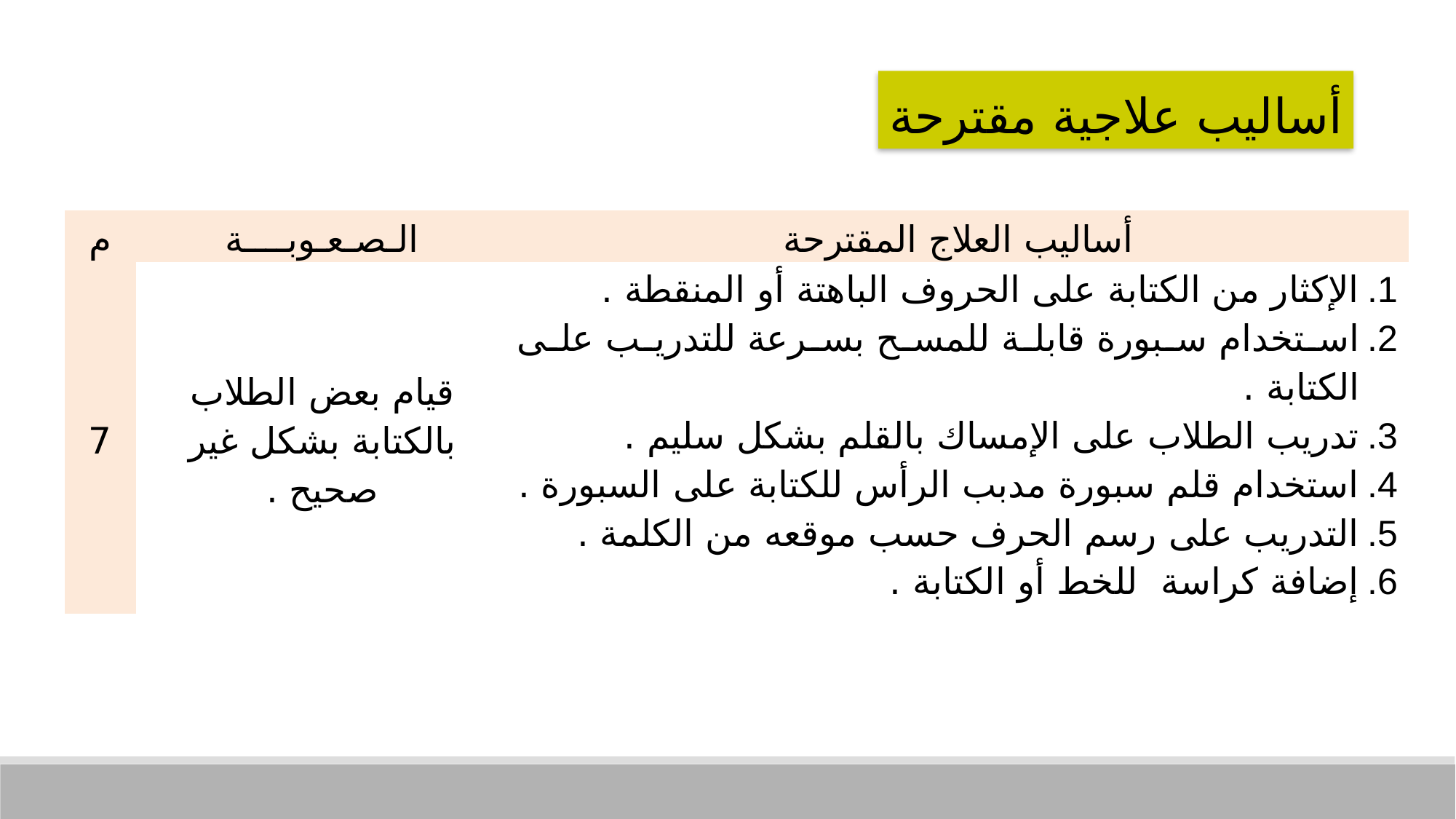

أساليب علاجية مقترحة
| م | الـصـعـوبــــة | أساليب العلاج المقترحة |
| --- | --- | --- |
| 7 | قيام بعض الطلاب بالكتابة بشكل غير صحيح . | الإكثار من الكتابة على الحروف الباهتة أو المنقطة . استخدام سبورة قابلة للمسح بسرعة للتدريب على الكتابة . تدريب الطلاب على الإمساك بالقلم بشكل سليم . استخدام قلم سبورة مدبب الرأس للكتابة على السبورة . التدريب على رسم الحرف حسب موقعه من الكلمة . إضافة كراسة للخط أو الكتابة . |